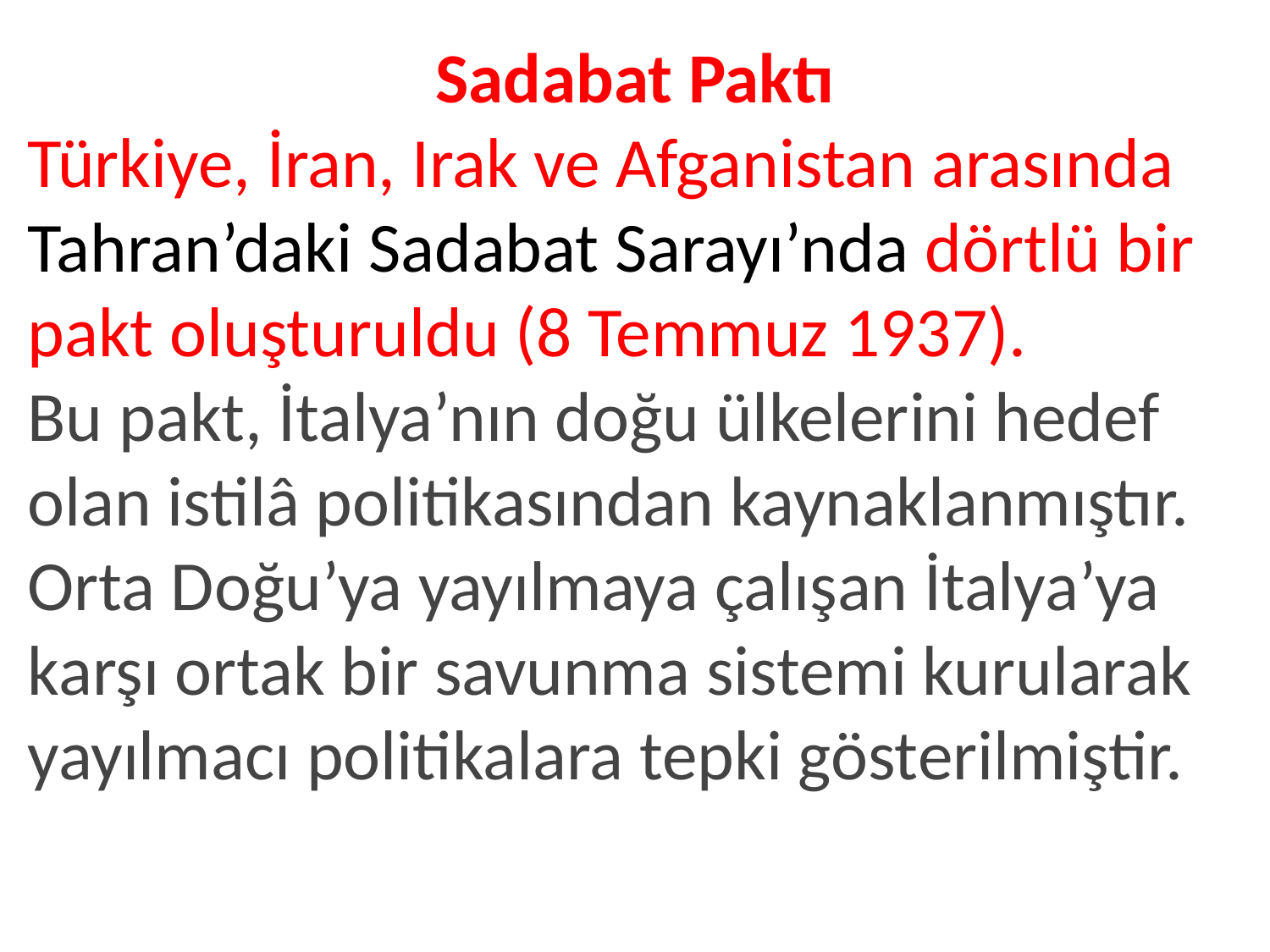

Sadabat Paktı
Türkiye, İran, Irak ve Afganistan arasında Tahran’daki Sadabat Sarayı’nda dörtlü bir pakt oluşturuldu (8 Temmuz 1937).
Bu pakt, İtalya’nın doğu ülkelerini hedef olan istilâ politikasından kaynaklanmıştır. Orta Doğu’ya yayılmaya çalışan İtalya’ya karşı ortak bir savunma sistemi kurularak yayılmacı politikalara tepki gösterilmiştir.